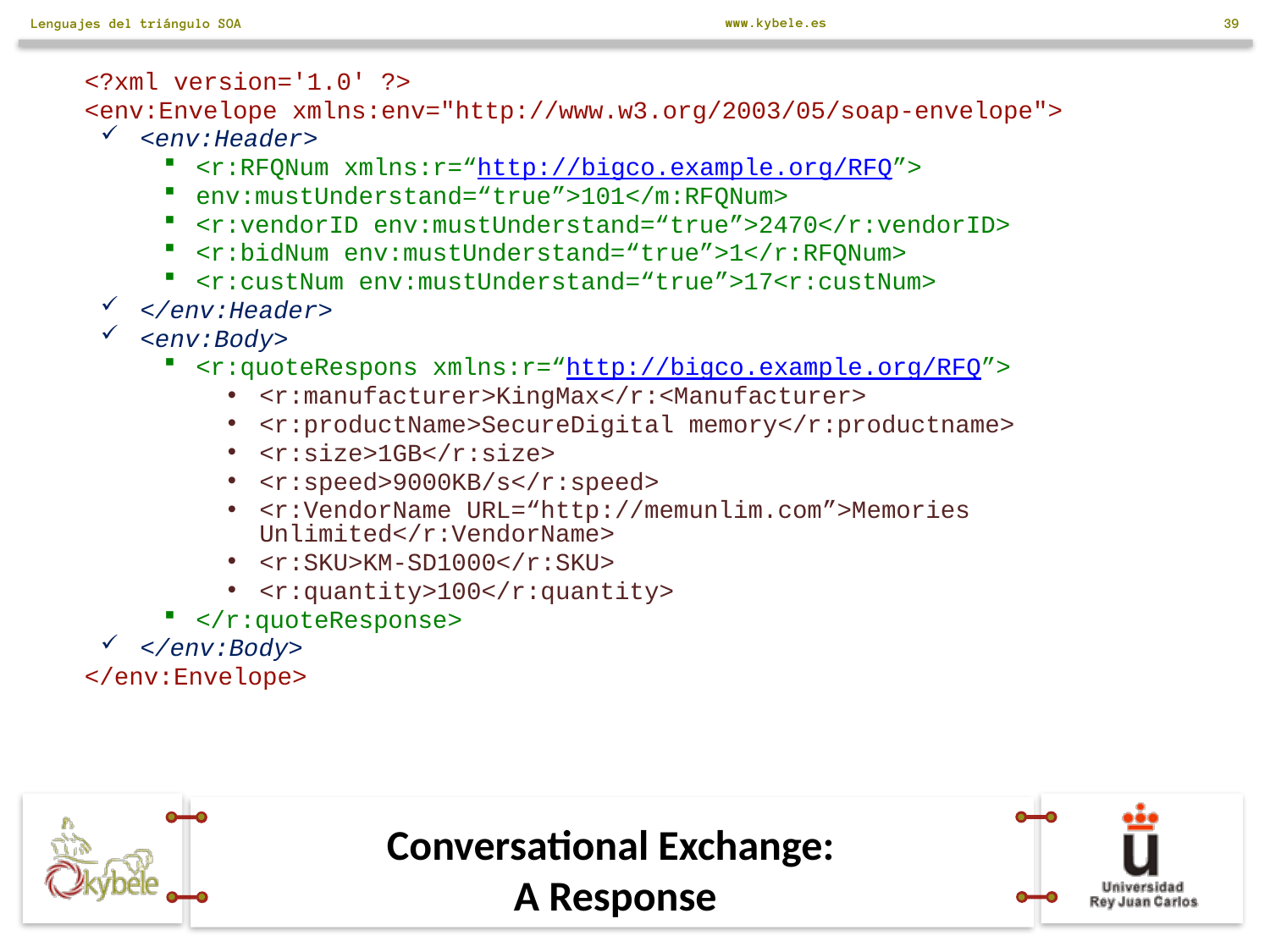

Lenguajes del triángulo SOA
39
	<?xml version='1.0' ?>
	<env:Envelope xmlns:env="http://www.w3.org/2003/05/soap-envelope">
<env:Header>
<r:RFQNum xmlns:r=“http://bigco.example.org/RFQ”>
env:mustUnderstand=“true”>101</m:RFQNum>
<r:vendorID env:mustUnderstand=“true”>2470</r:vendorID>
<r:bidNum env:mustUnderstand=“true”>1</r:RFQNum>
<r:custNum env:mustUnderstand=“true”>17<r:custNum>
</env:Header>
<env:Body>
<r:quoteRespons xmlns:r=“http://bigco.example.org/RFQ”>
<r:manufacturer>KingMax</r:<Manufacturer>
<r:productName>SecureDigital memory</r:productname>
<r:size>1GB</r:size>
<r:speed>9000KB/s</r:speed>
<r:VendorName URL=“http://memunlim.com”>Memories Unlimited</r:VendorName>
<r:SKU>KM-SD1000</r:SKU>
<r:quantity>100</r:quantity>
</r:quoteResponse>
</env:Body>
	</env:Envelope>

# Conversational Exchange: A Response